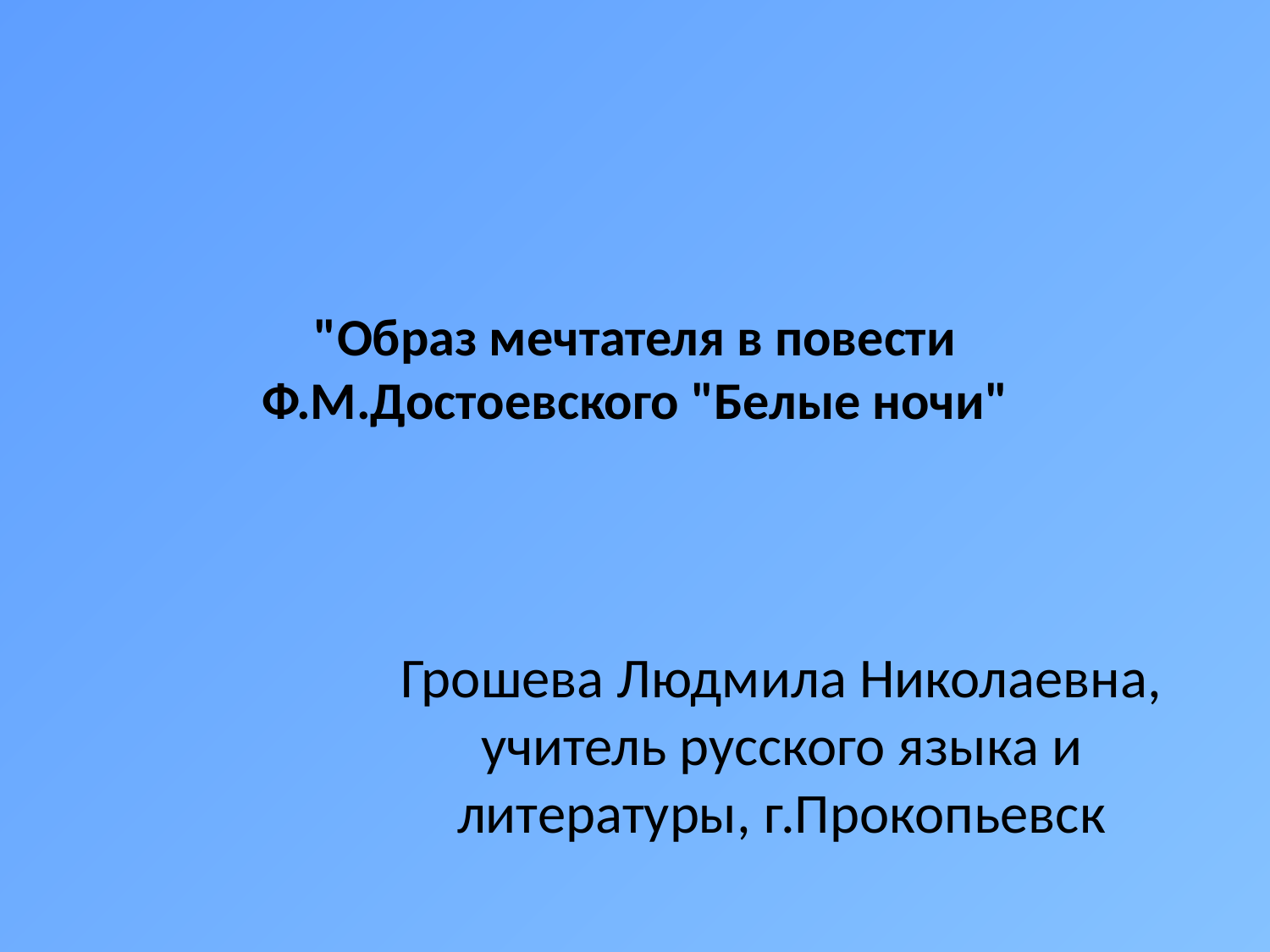

# "Образ мечтателя в повести Ф.М.Достоевского "Белые ночи"
Грошева Людмила Николаевна, учитель русского языка и литературы, г.Прокопьевск